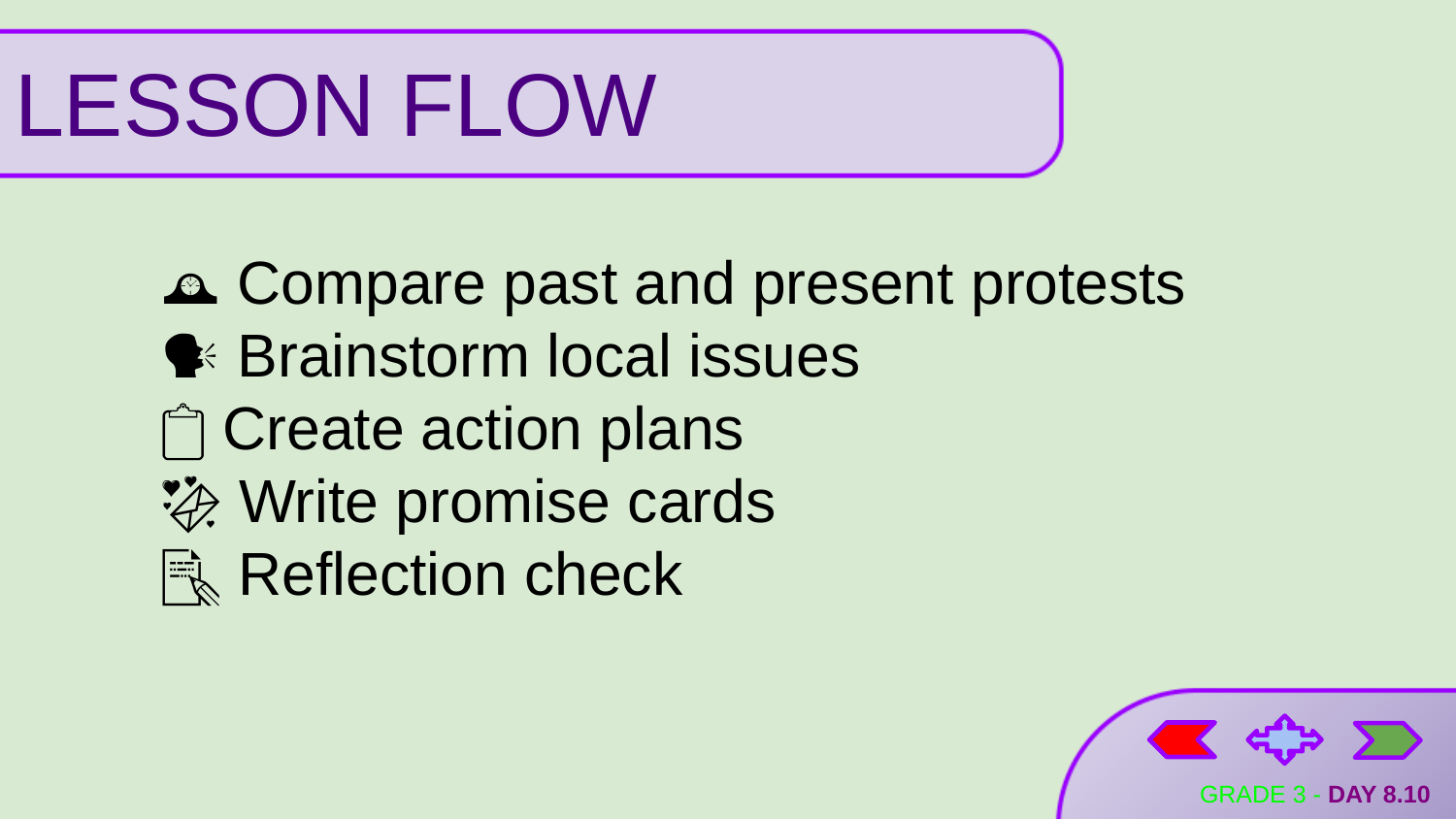

# LESSON FLOW

🕰 Compare past and present protests
🗣 Brainstorm local issues
📋 Create action plans
💌 Write promise cards
📝 Reflection check

GRADE 3 - DAY 8.10